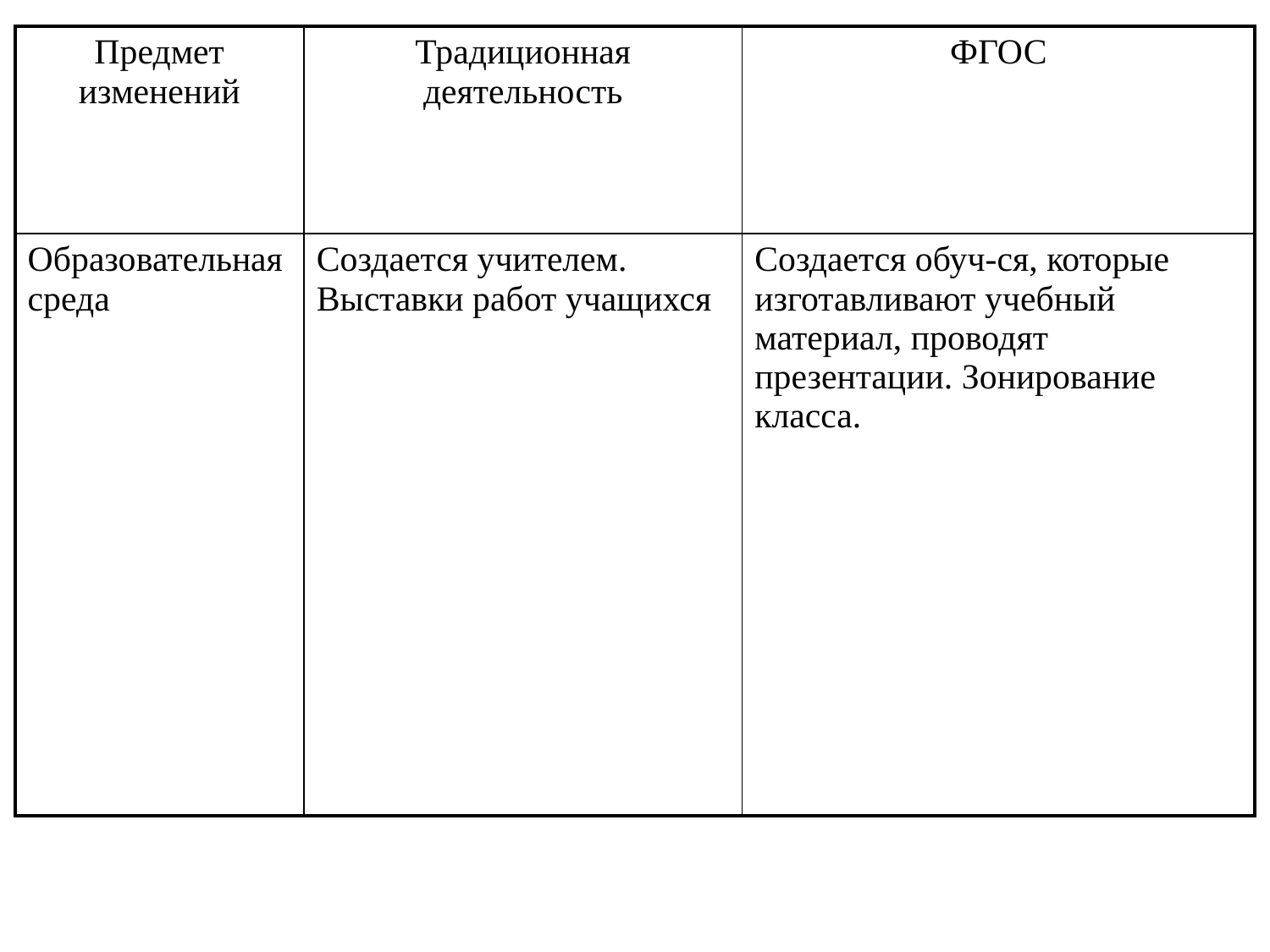

| Предмет изменений | Традиционная деятельность | ФГОС |
| --- | --- | --- |
| Образовательная среда | Создается учителем. Выставки работ учащихся | Создается обуч-ся, которые изготавливают учебный материал, проводят презентации. Зонирование класса. |